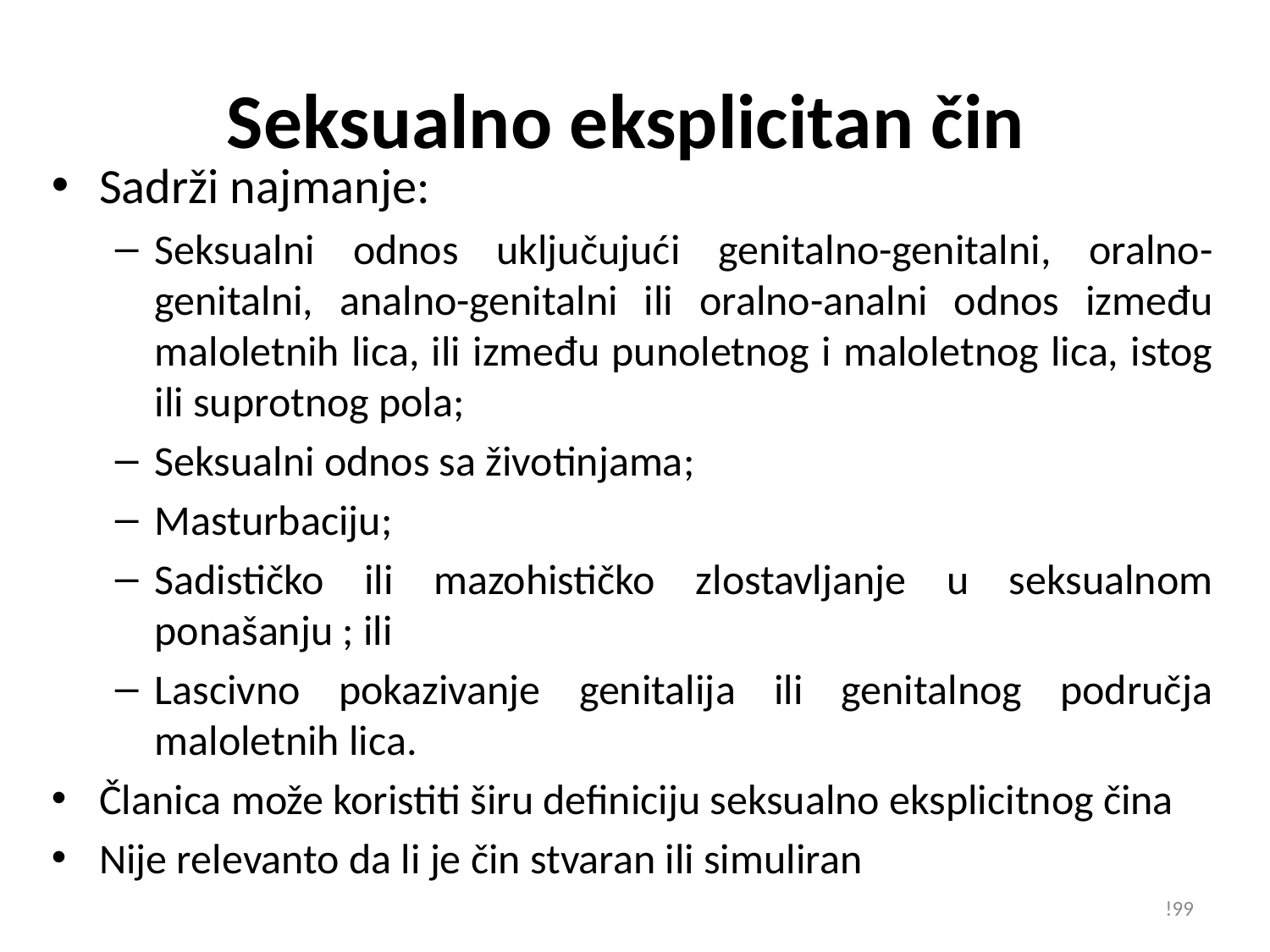

# Seksualno eksplicitan čin
Sadrži najmanje:
Seksualni odnos uključujući genitalno-genitalni, oralno-genitalni, analno-genitalni ili oralno-analni odnos između maloletnih lica, ili između punoletnog i maloletnog lica, istog ili suprotnog pola;
Seksualni odnos sa životinjama;
Masturbaciju;
Sadističko ili mazohističko zlostavljanje u seksualnom ponašanju ; ili
Lascivno pokazivanje genitalija ili genitalnog područja maloletnih lica.
Članica može koristiti širu definiciju seksualno eksplicitnog čina
Nije relevanto da li je čin stvaran ili simuliran

!99